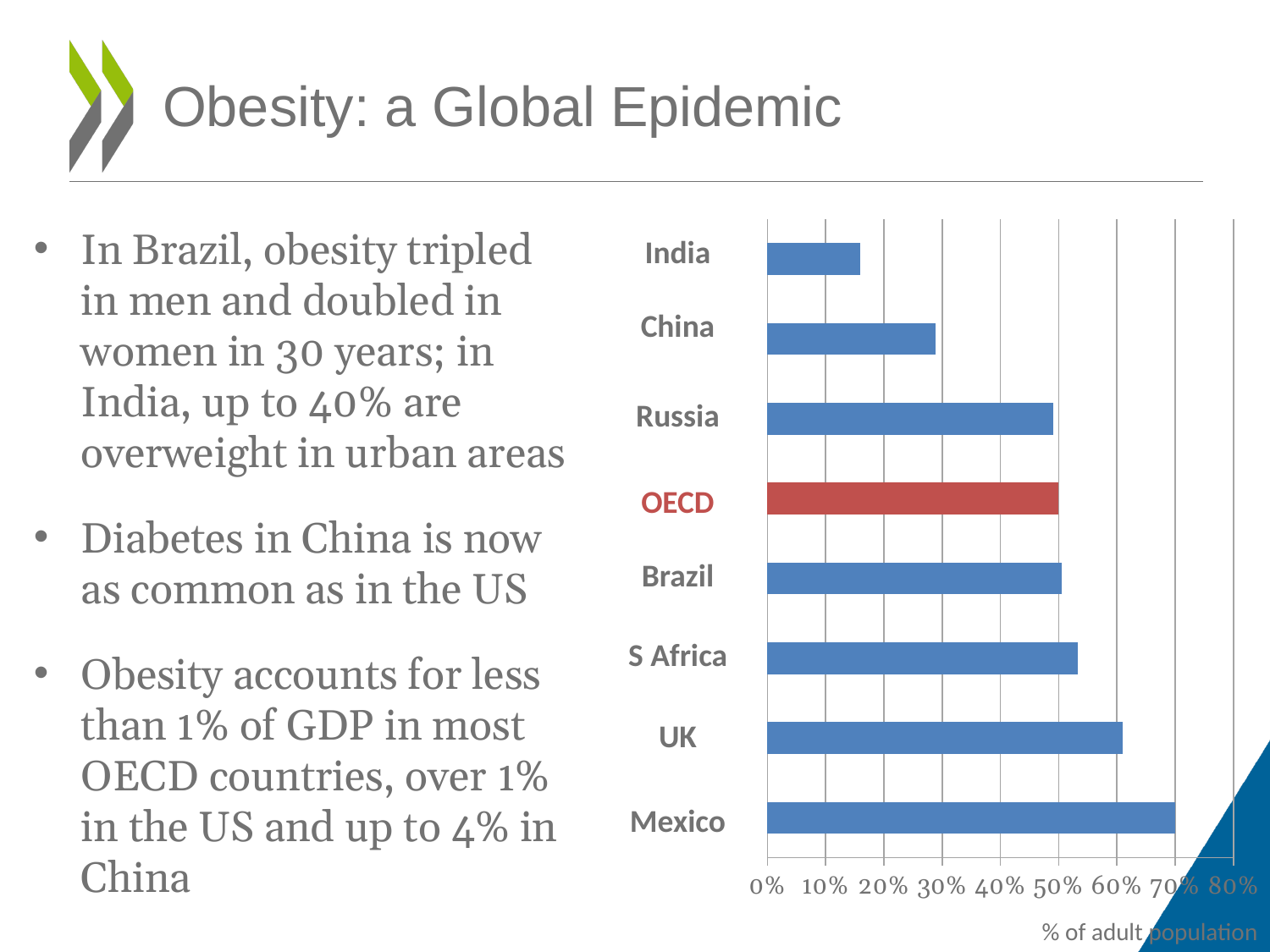

# Obesity: a Global Epidemic

### Chart

| Category |  |
|---|---|
| Mexico | 0.7000000000000006 |
| United Kingdom | 0.6100000000000007 |
| South Africa | 0.533 |
| Brazil | 0.505 |
| OECD | 0.5 |
| Russian Federation | 0.4910000000000004 |
| China | 0.2890000000000003 |
| India | 0.16000000000000006 |
In Brazil, obesity tripled in men and doubled in women in 30 years; in India, up to 40% are overweight in urban areas
Diabetes in China is now as common as in the US
Obesity accounts for less than 1% of GDP in most OECD countries, over 1% in the US and up to 4% in China
| India |
| --- |
| China |
| Russia |
| OECD |
| Brazil |
| S Africa |
| UK |
| Mexico |
% of adult population